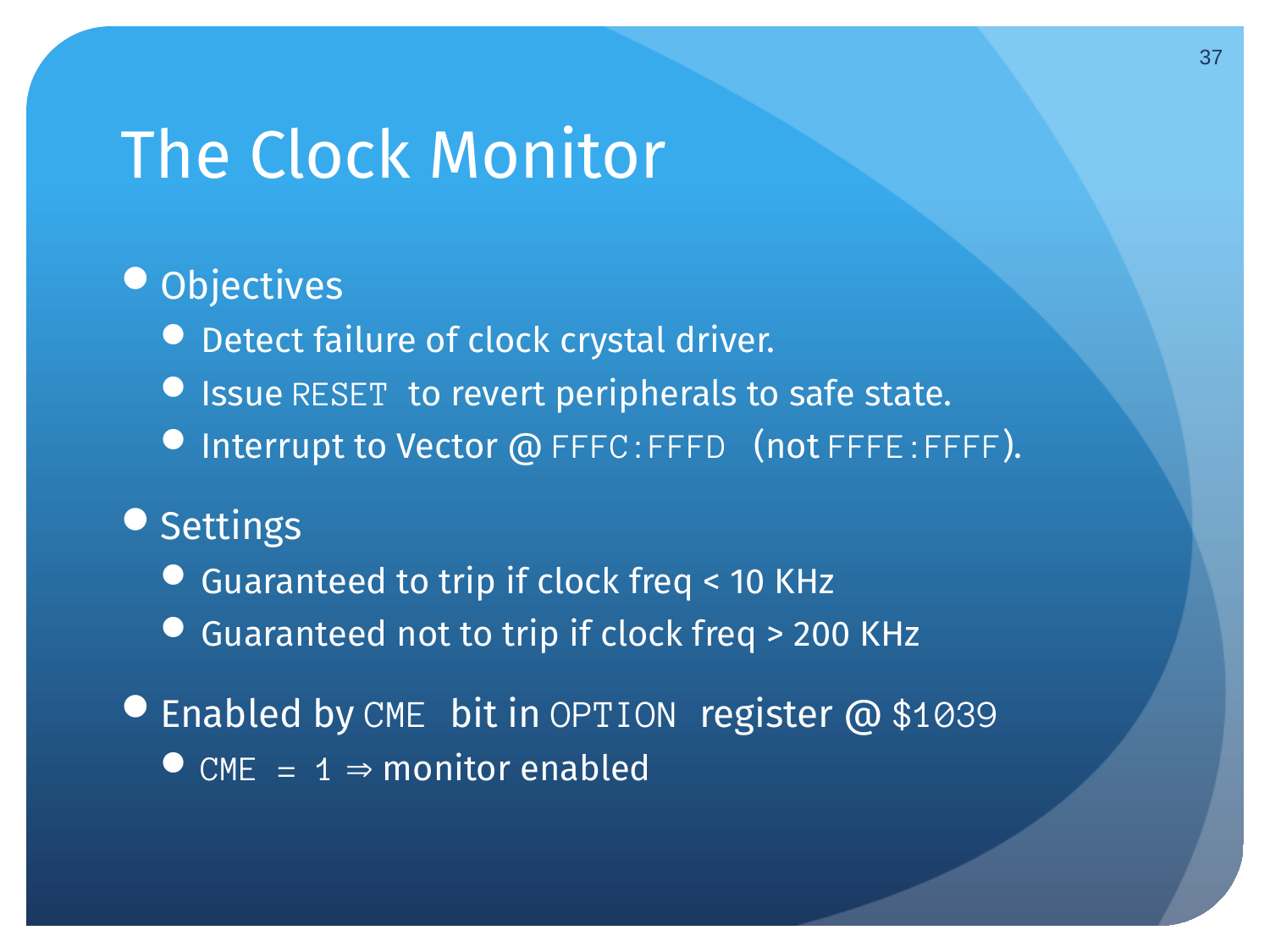

37
# The Clock Monitor
Objectives
Detect failure of clock crystal driver.
Issue RESET to revert peripherals to safe state.
Interrupt to Vector @ FFFC:FFFD   (not FFFE:FFFF).
Settings
Guaranteed to trip if clock freq < 10 KHz
Guaranteed not to trip if clock freq > 200 KHz
Enabled by CME bit in OPTION register @ $1039
CME = 1 ⇒ monitor enabled